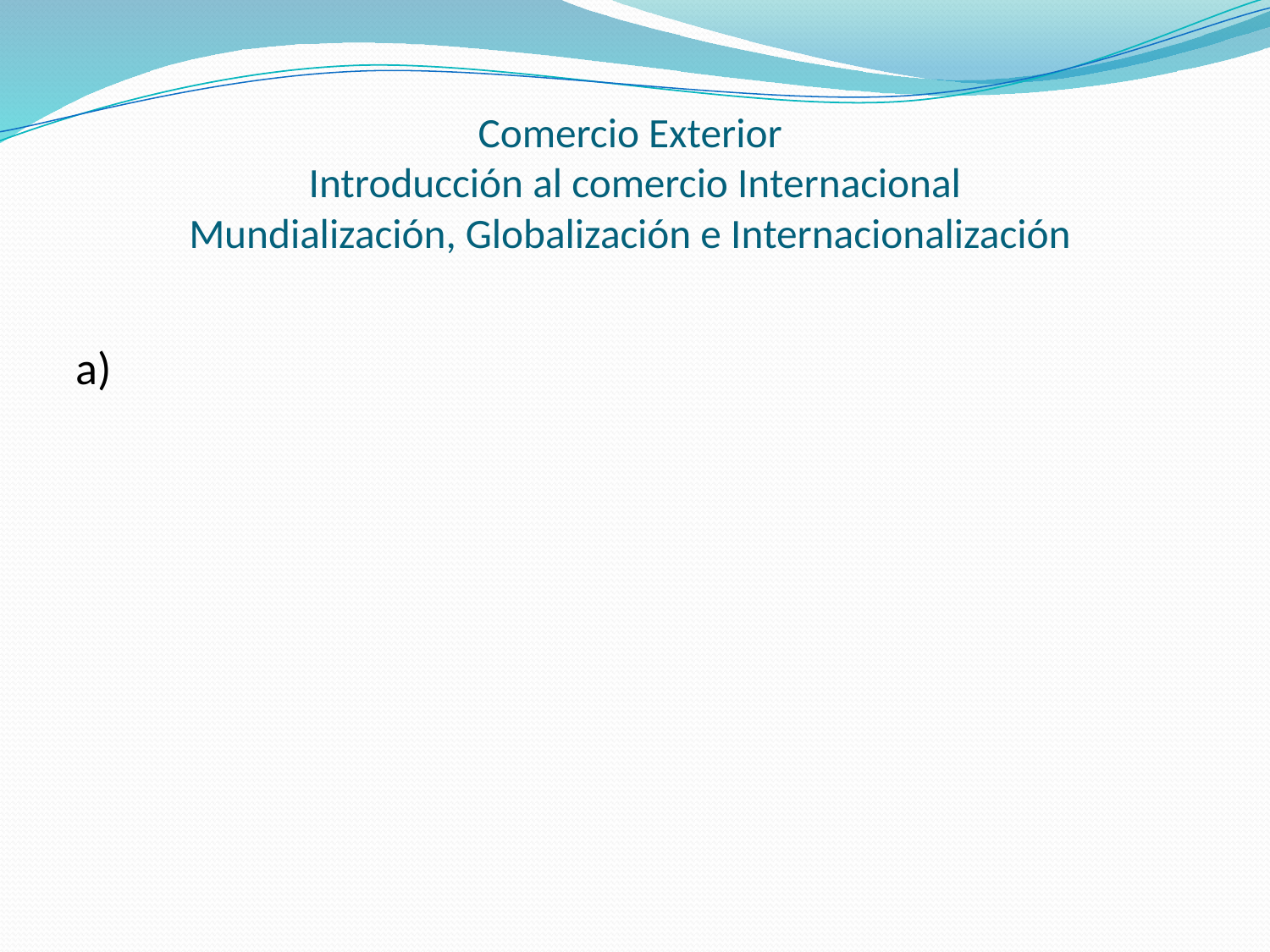

# Comercio Exterior Introducción al comercio Internacional Mundialización, Globalización e Internacionalización

a)